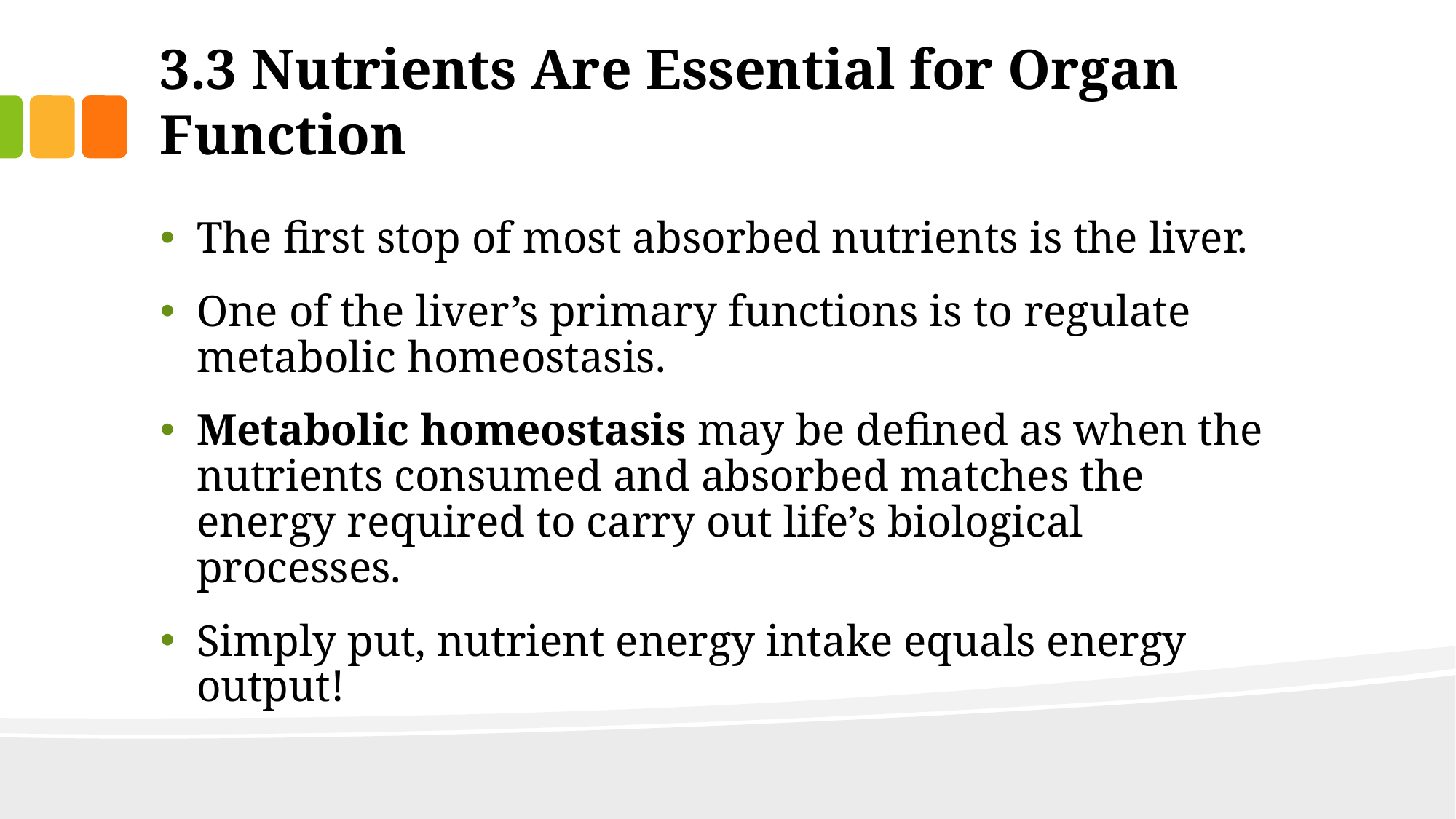

# 3.3 Nutrients Are Essential for Organ Function
The first stop of most absorbed nutrients is the liver.
One of the liver’s primary functions is to regulate metabolic homeostasis.
Metabolic homeostasis may be defined as when the nutrients consumed and absorbed matches the energy required to carry out life’s biological processes.
Simply put, nutrient energy intake equals energy output!